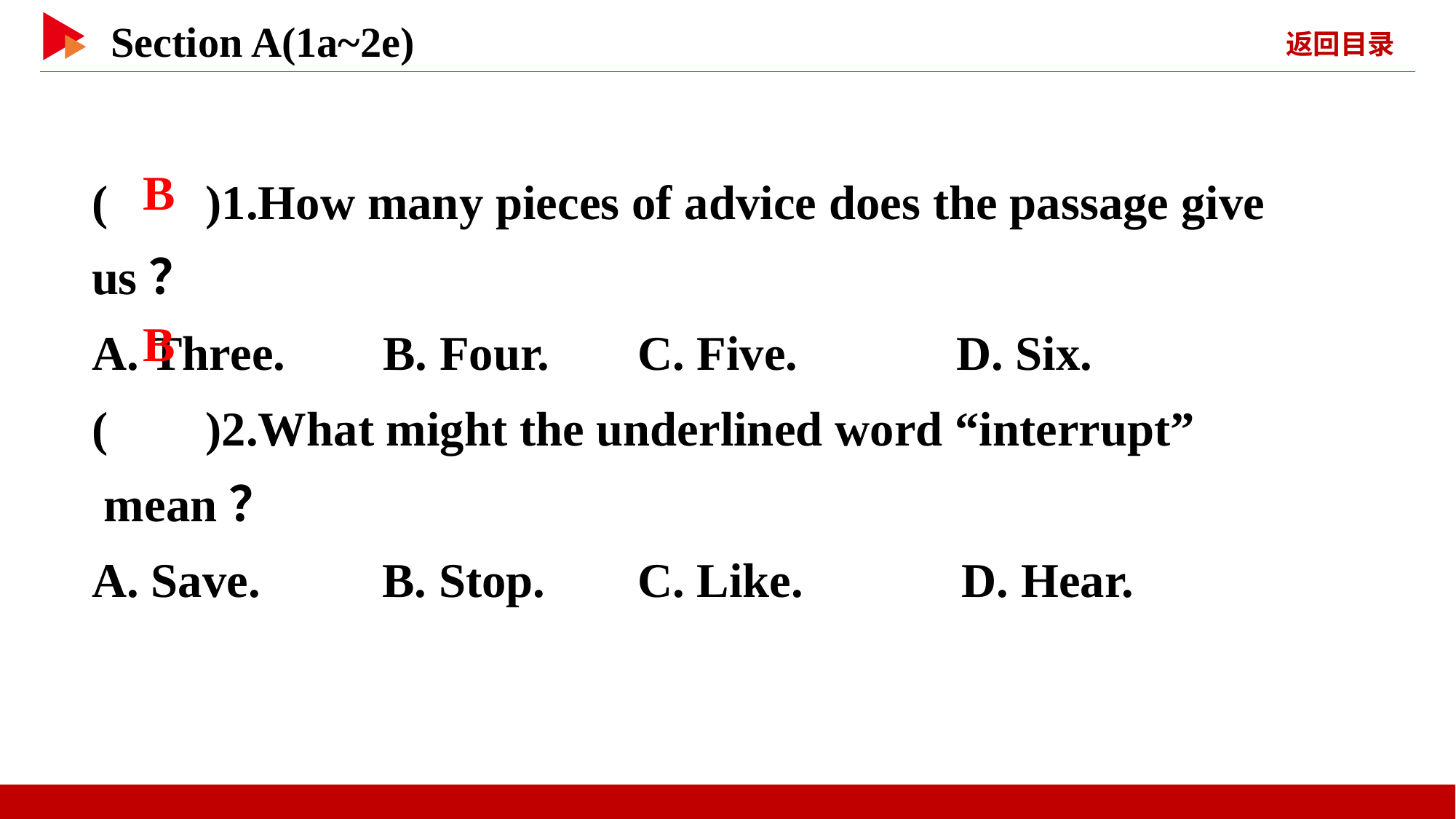

(        )1.How many pieces of advice does the passage give us？
A. Three.        B. Four.	C. Five.             D. Six.
(        )2.What might the underlined word “interrupt”
 mean？
A. Save.          B. Stop.	C. Like.             D. Hear.
   B
   B